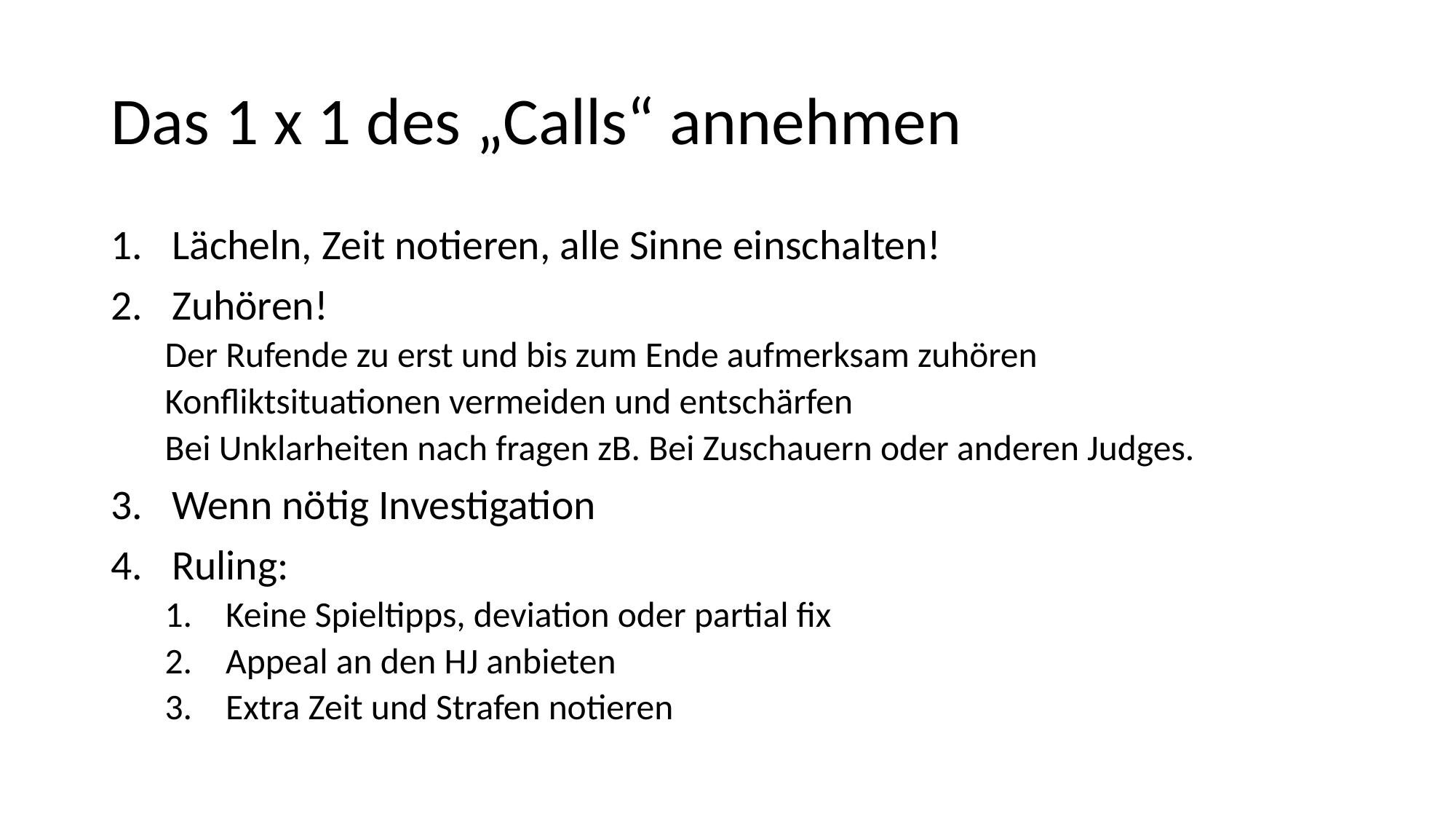

# Das 1 x 1 des „Calls“ annehmen
Lächeln, Zeit notieren, alle Sinne einschalten!
Zuhören!
Der Rufende zu erst und bis zum Ende aufmerksam zuhören
Konfliktsituationen vermeiden und entschärfen
Bei Unklarheiten nach fragen zB. Bei Zuschauern oder anderen Judges.
Wenn nötig Investigation
Ruling:
Keine Spieltipps, deviation oder partial fix
Appeal an den HJ anbieten
Extra Zeit und Strafen notieren